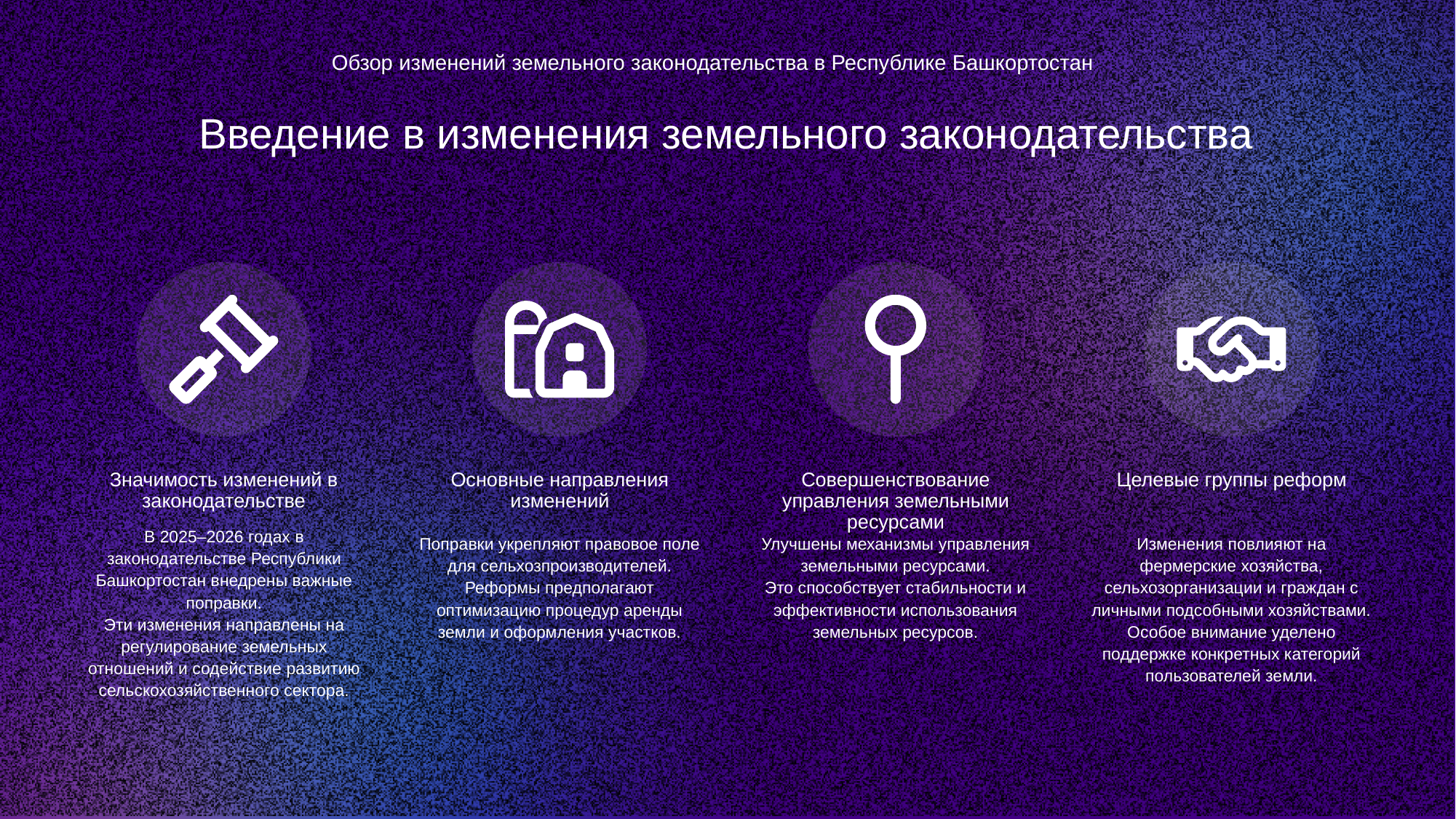

Обзор изменений земельного законодательства в Республике Башкортостан
Введение в изменения земельного законодательства

Значимость изменений в законодательстве
Основные направления изменений
Совершенствование управления земельными ресурсами
Целевые группы реформ
В 2025–2026 годах в законодательстве Республики Башкортостан внедрены важные поправки.
Эти изменения направлены на регулирование земельных отношений и содействие развитию сельскохозяйственного сектора.
Поправки укрепляют правовое поле для сельхозпроизводителей.
Реформы предполагают оптимизацию процедур аренды земли и оформления участков.
Улучшены механизмы управления земельными ресурсами.
Это способствует стабильности и эффективности использования земельных ресурсов.
Изменения повлияют на фермерские хозяйства, сельхозорганизации и граждан с личными подсобными хозяйствами.
Особое внимание уделено поддержке конкретных категорий пользователей земли.